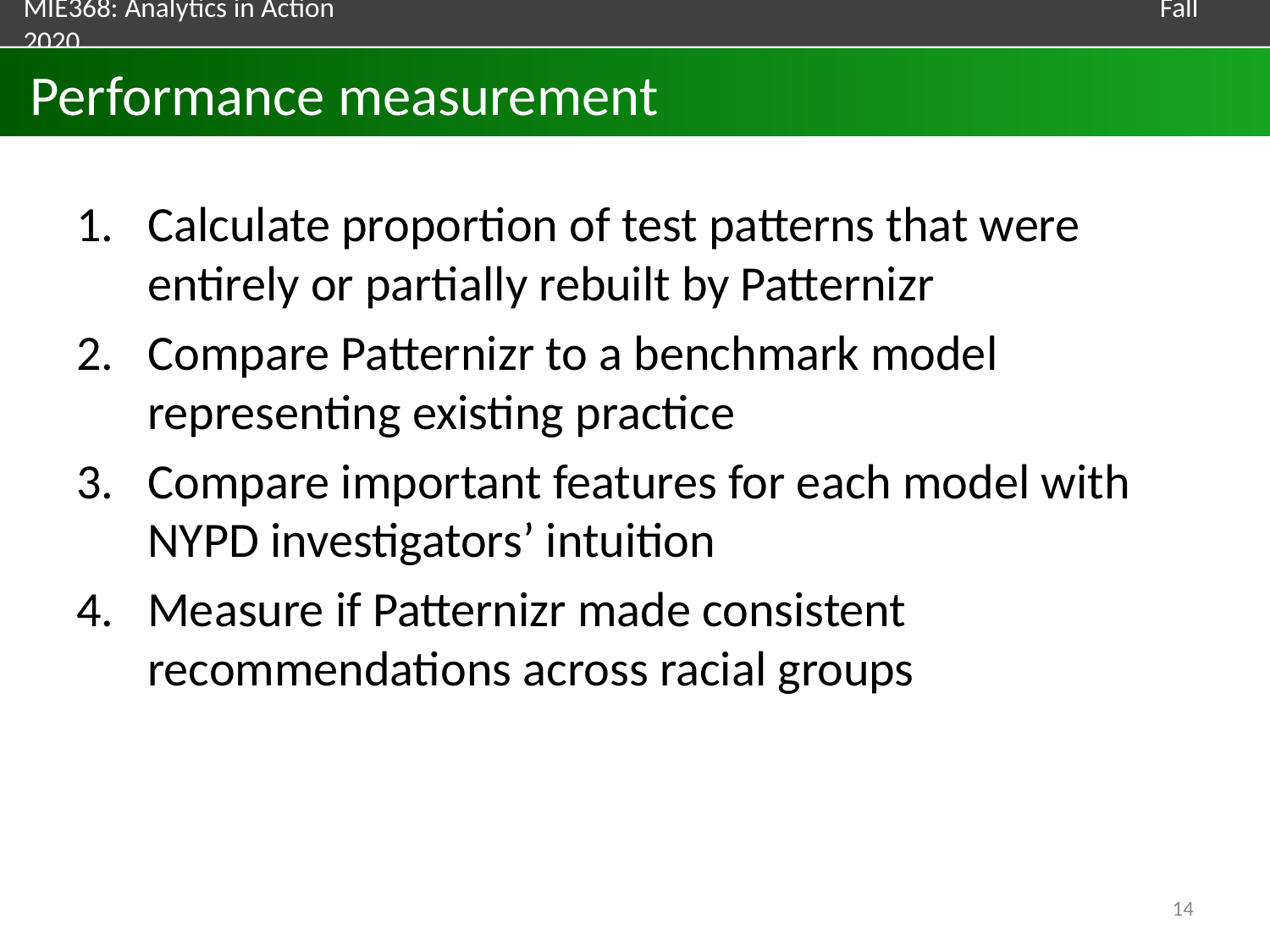

# Performance measurement
Calculate proportion of test patterns that were entirely or partially rebuilt by Patternizr
Compare Patternizr to a benchmark model representing existing practice
Compare important features for each model with NYPD investigators’ intuition
Measure if Patternizr made consistent recommendations across racial groups
14